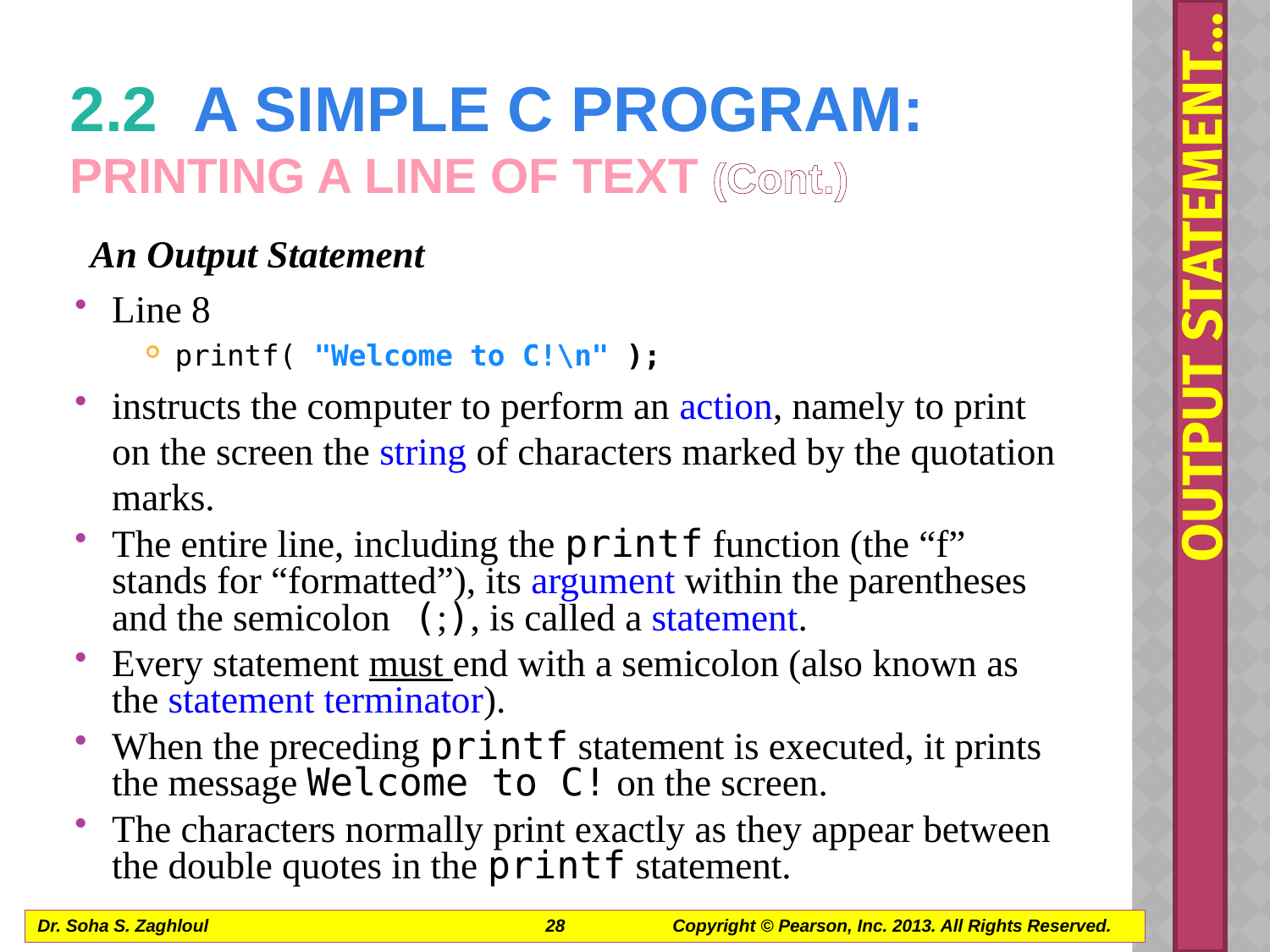

Output Statement…
# 2.2  A Simple C Program: Printing a Line of Text (Cont.)
An Output Statement
Line 8
printf( "Welcome to C!\n" );
instructs the computer to perform an action, namely to print on the screen the string of characters marked by the quotation marks.
The entire line, including the printf function (the “f” stands for “formatted”), its argument within the parentheses and the semicolon (;), is called a statement.
Every statement must end with a semicolon (also known as the statement terminator).
When the preceding printf statement is executed, it prints the message Welcome to C! on the screen.
The characters normally print exactly as they appear between the double quotes in the printf statement.

Dr. Soha S. Zaghloul			28	Copyright © Pearson, Inc. 2013. All Rights Reserved.
©1992-2013 by Pearson Education, Inc. All Rights Reserved.